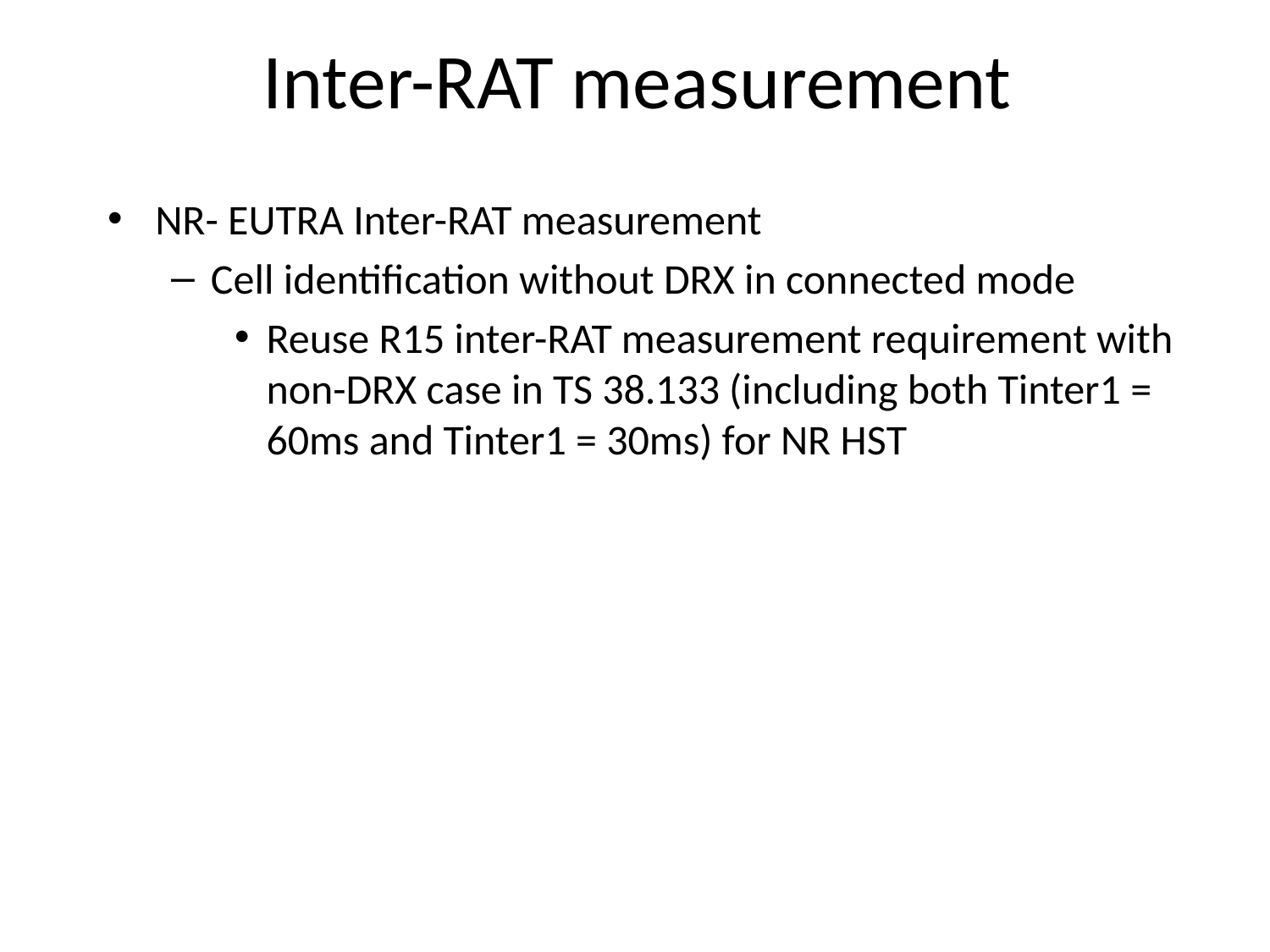

# Inter-RAT measurement
NR- EUTRA Inter-RAT measurement
Cell identification without DRX in connected mode
Reuse R15 inter-RAT measurement requirement with non-DRX case in TS 38.133 (including both Tinter1 = 60ms and Tinter1 = 30ms) for NR HST